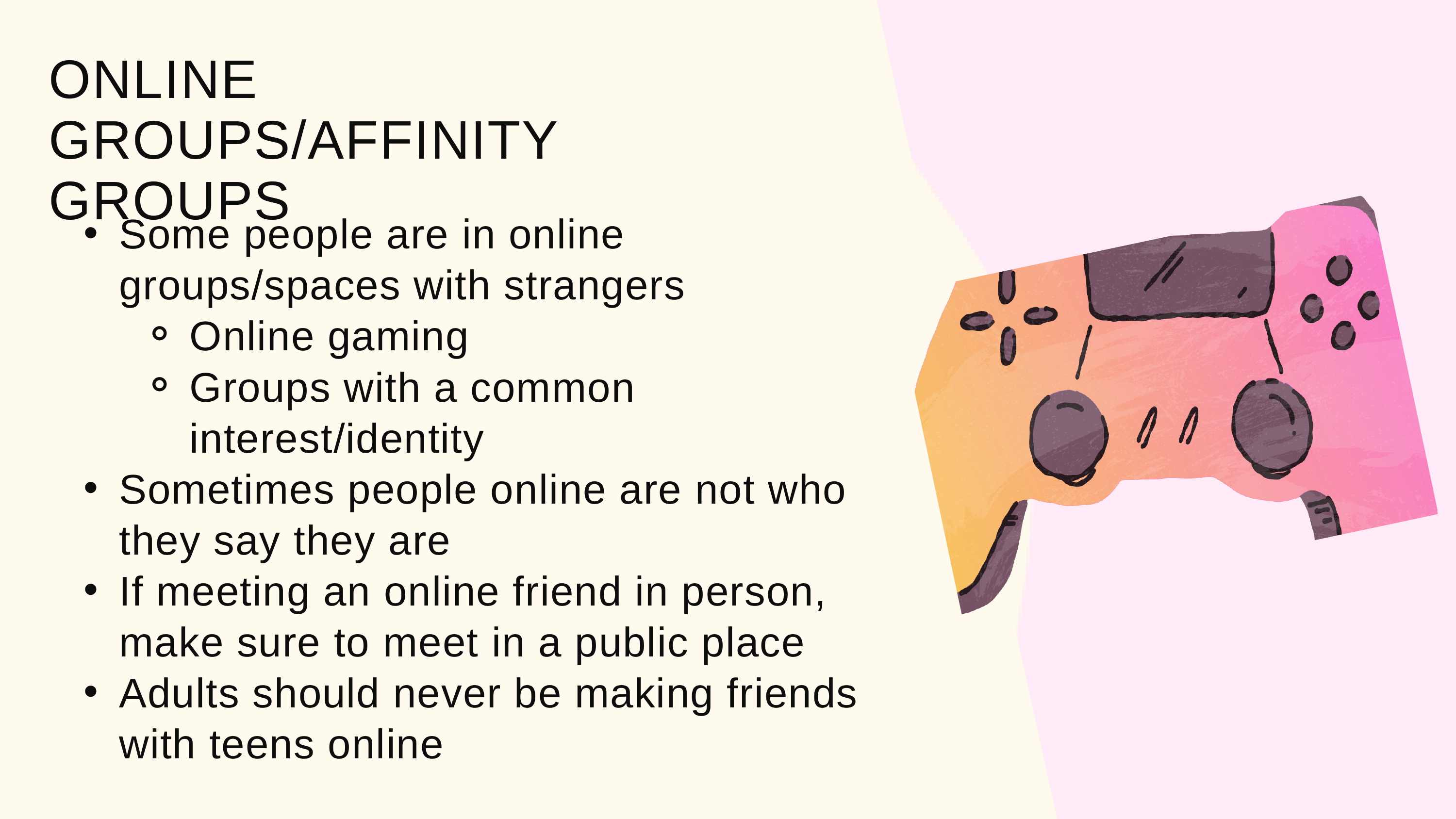

ONLINE GROUPS/AFFINITY GROUPS
Some people are in online groups/spaces with strangers
Online gaming
Groups with a common interest/identity
Sometimes people online are not who they say they are
If meeting an online friend in person, make sure to meet in a public place
Adults should never be making friends with teens online